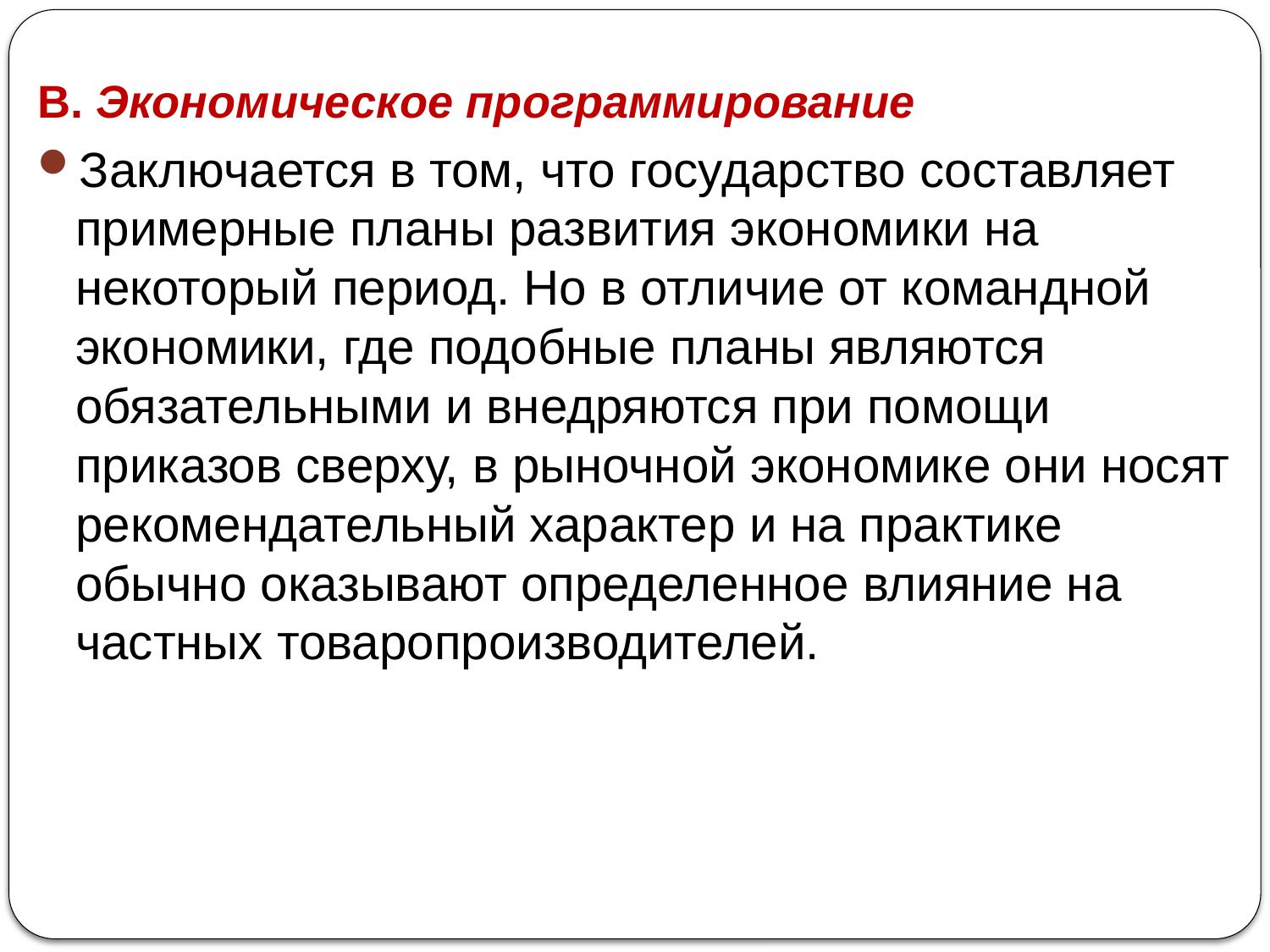

В. Экономическое программирование
Заключается в том, что государство составляет примерные планы развития экономики на некоторый период. Но в отличие от командной экономики, где подобные планы являются обязательными и внедряются при помощи приказов сверху, в рыночной экономике они носят рекомендательный характер и на практике обычно оказывают определенное влияние на частных товаропроизводителей.